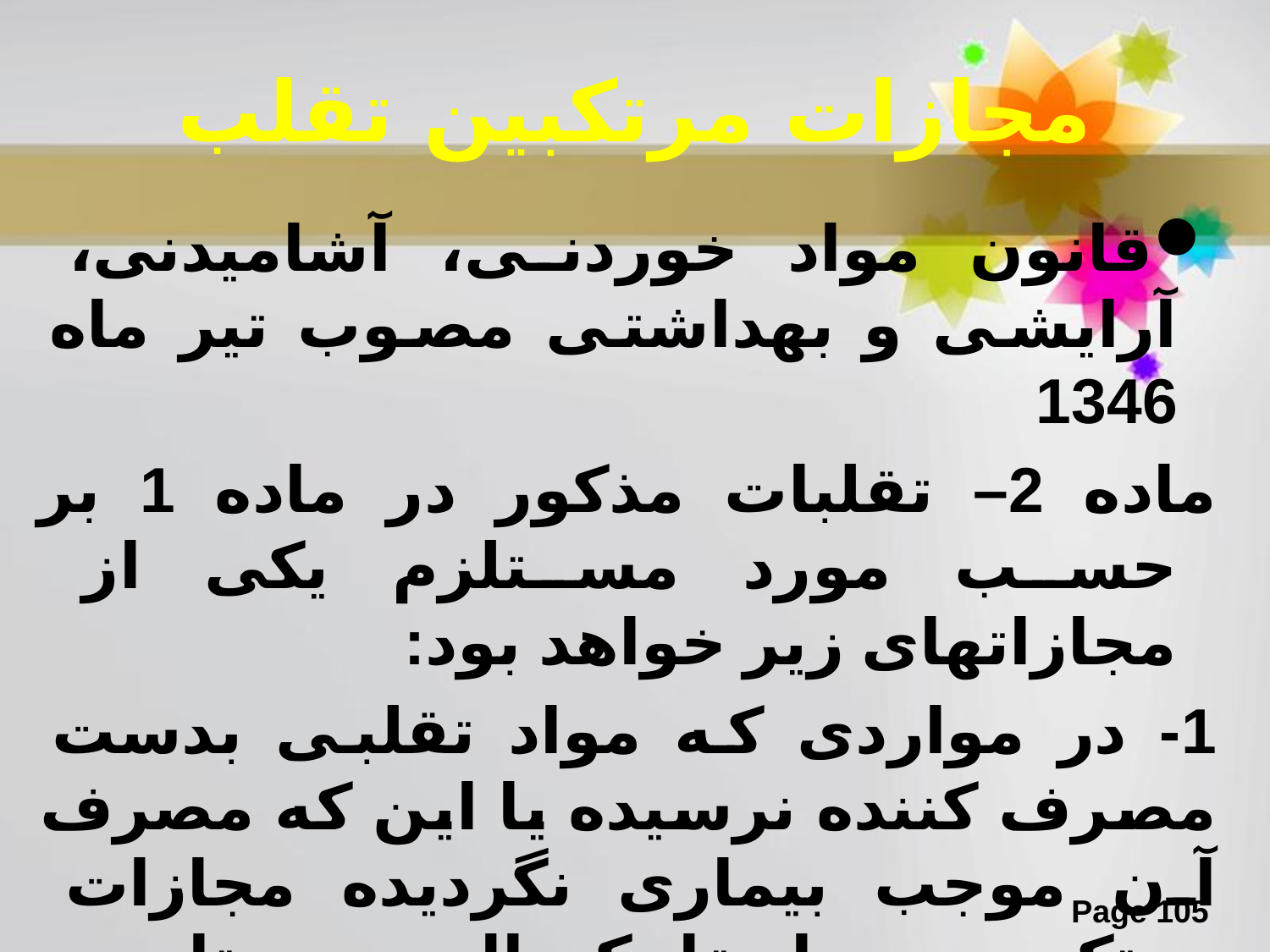

# مجازات مرتکبین تقلب
قانون مواد خوردنی، آشامیدنی، آرایشی و بهداشتی مصوب تیر ماه 1346
ماده 2– تقلبات مذکور در ماده 1 بر حسب مورد مستلزم یکی از مجازاتهای زیر خواهد بود:
1- در مواردی که مواد تقلبی بدست مصرف کننده نرسیده یا این که مصرف آن موجب بیماری نگردیده مجازات مرتکب سه ماه تا یکسال حبس تادیبی خواهد بود.